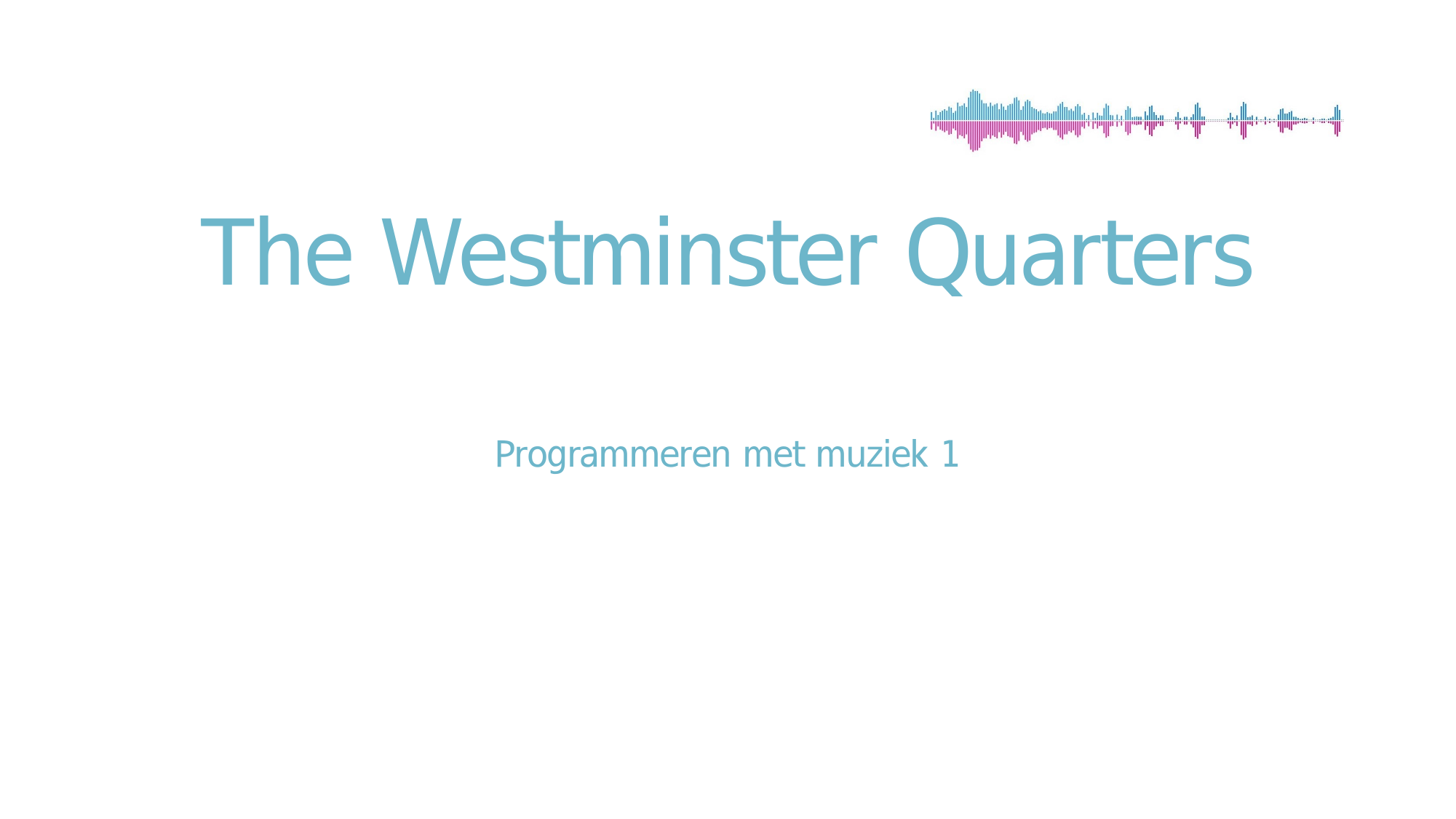

# The Westminster Quarters
Programmeren met muziek 1